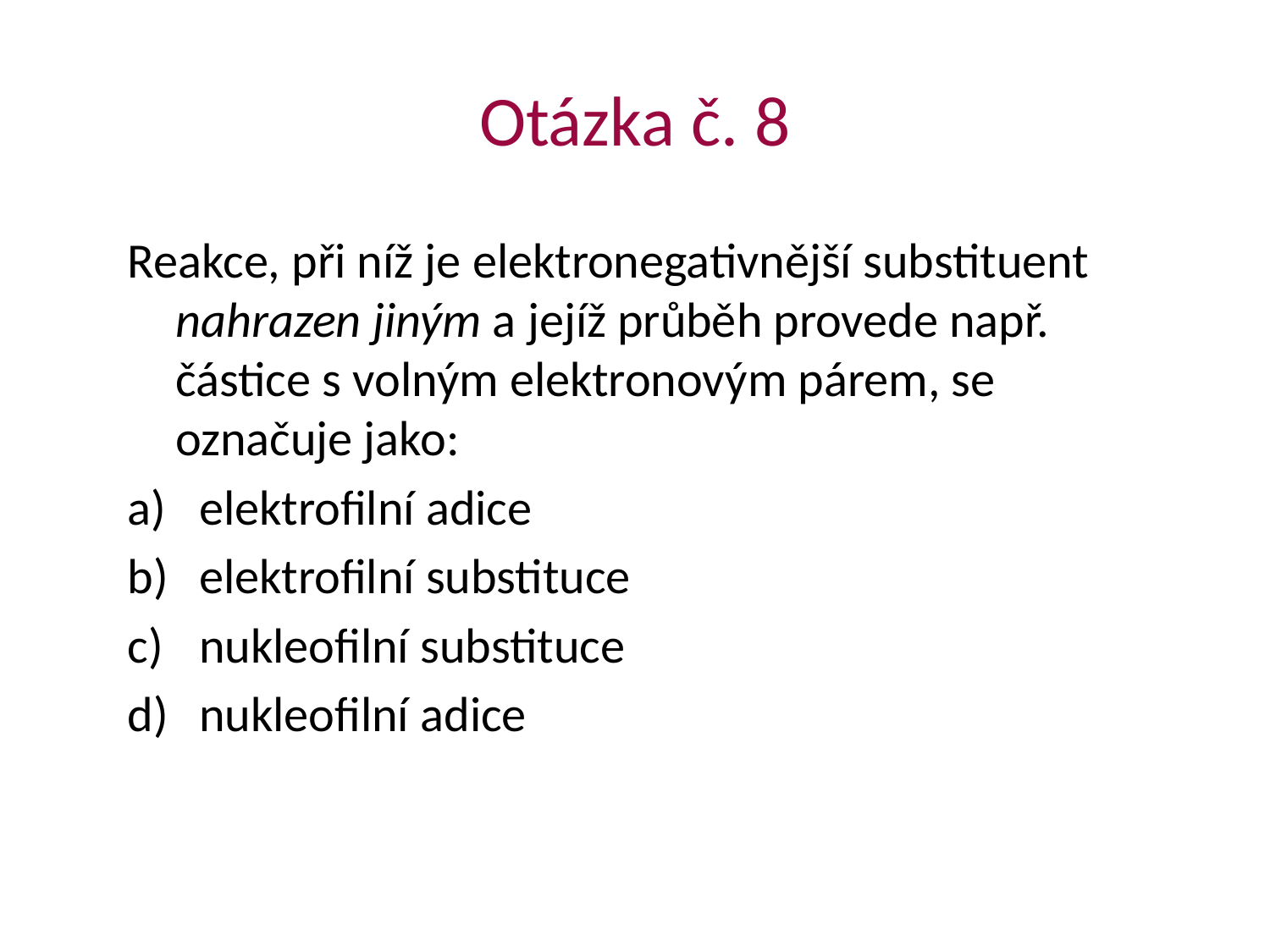

# Otázka č. 8
Reakce, při níž je elektronegativnější substituent nahrazen jiným a jejíž průběh provede např. částice s volným elektronovým párem, se označuje jako:
elektrofilní adice
elektrofilní substituce
nukleofilní substituce
nukleofilní adice